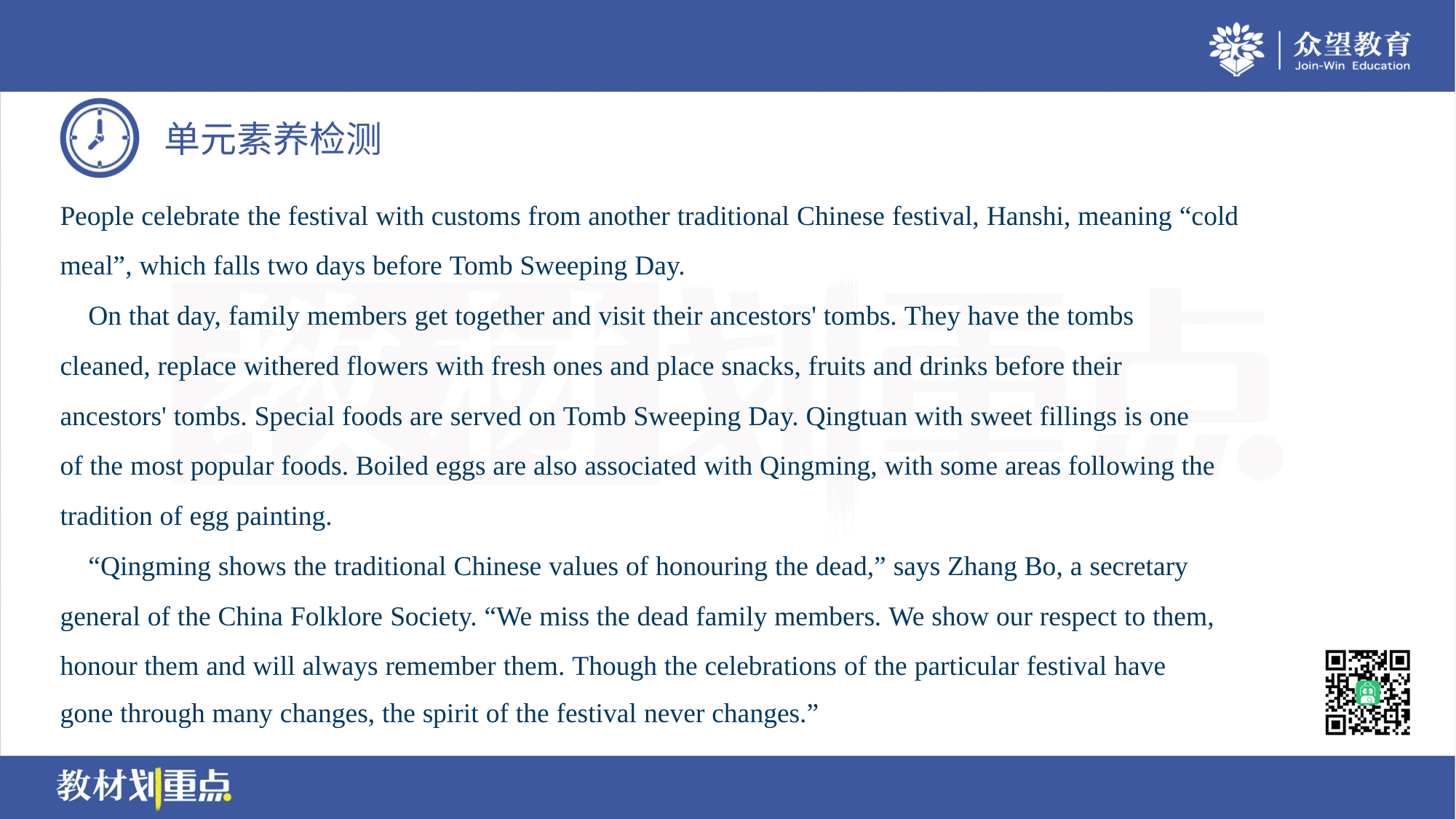

People celebrate the festival with customs from another traditional Chinese festival, Hanshi, meaning “cold
meal”, which falls two days before Tomb Sweeping Day.
    On that day, family members get together and visit their ancestors' tombs. They have the tombs
cleaned, replace withered flowers with fresh ones and place snacks, fruits and drinks before their
ancestors' tombs. Special foods are served on Tomb Sweeping Day. Qingtuan with sweet fillings is one
of the most popular foods. Boiled eggs are also associated with Qingming, with some areas following the
tradition of egg painting.
    “Qingming shows the traditional Chinese values of honouring the dead,” says Zhang Bo, a secretary
general of the China Folklore Society. “We miss the dead family members. We show our respect to them,
honour them and will always remember them. Though the celebrations of the particular festival have
gone through many changes, the spirit of the festival never changes.”